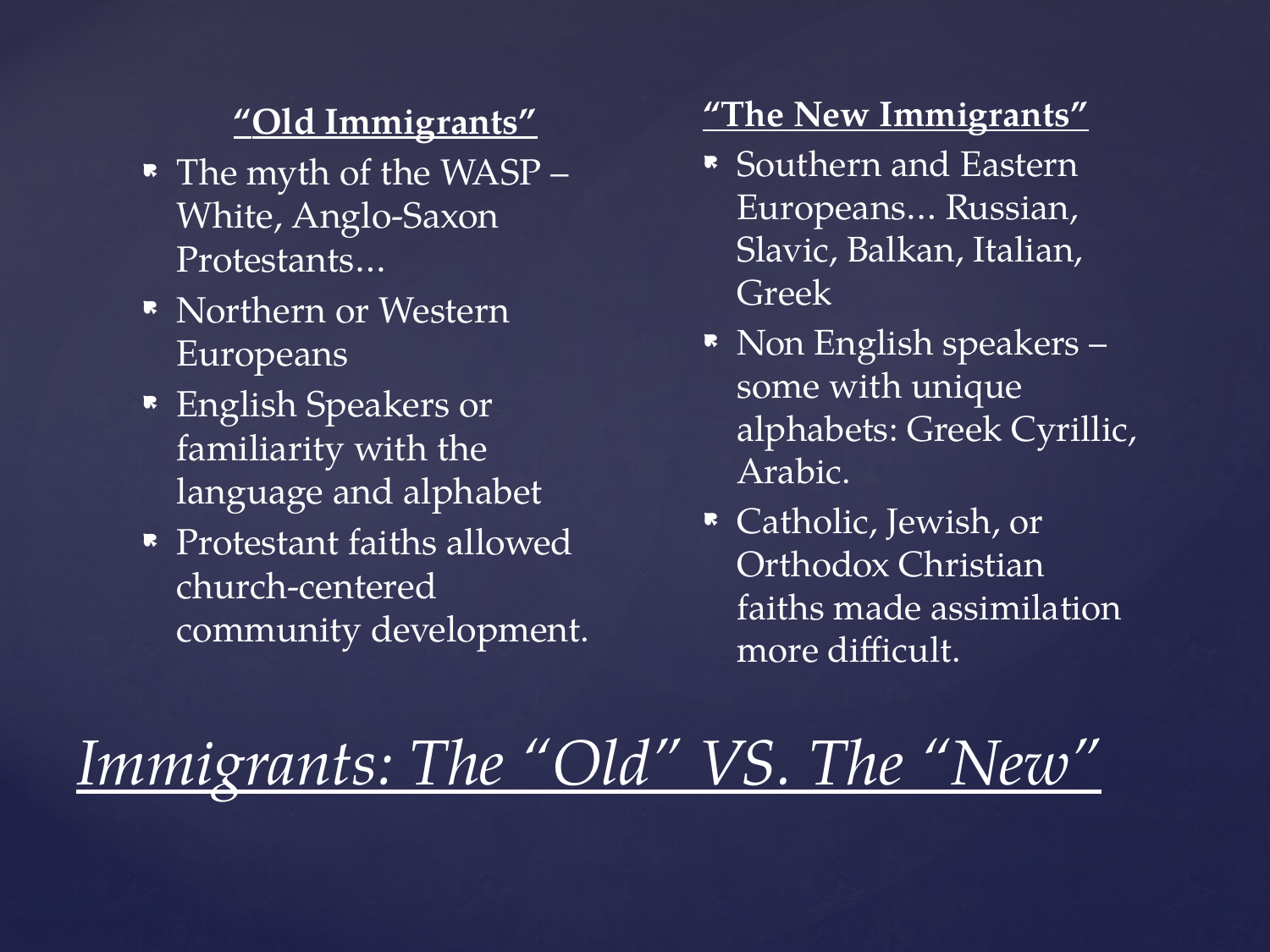

“The New Immigrants”
Southern and Eastern Europeans… Russian, Slavic, Balkan, Italian, Greek
Non English speakers – some with unique alphabets: Greek Cyrillic, Arabic.
Catholic, Jewish, or Orthodox Christian faiths made assimilation more difficult.

“Old Immigrants”
The myth of the WASP – White, Anglo-Saxon Protestants…
Northern or Western Europeans
English Speakers or familiarity with the language and alphabet
Protestant faiths allowed church-centered community development.

# Immigrants: The “Old” VS. The “New”